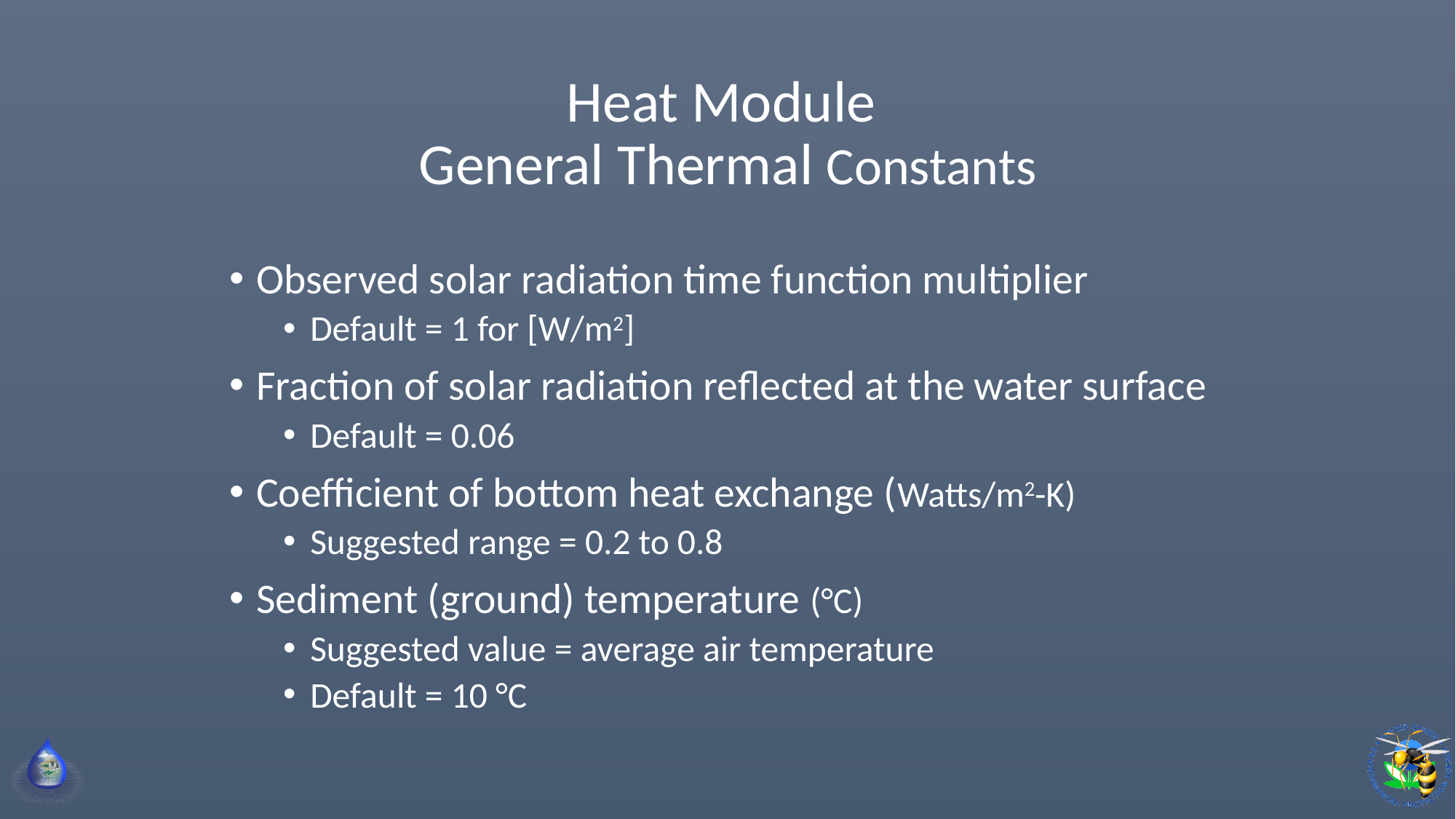

# Heat Module General Thermal Constants
Observed solar radiation time function multiplier
Default = 1 for [W/m2]
Fraction of solar radiation reflected at the water surface
Default = 0.06
Coefficient of bottom heat exchange (Watts/m2-K)
Suggested range = 0.2 to 0.8
Sediment (ground) temperature (°C)
Suggested value = average air temperature
Default = 10 °C